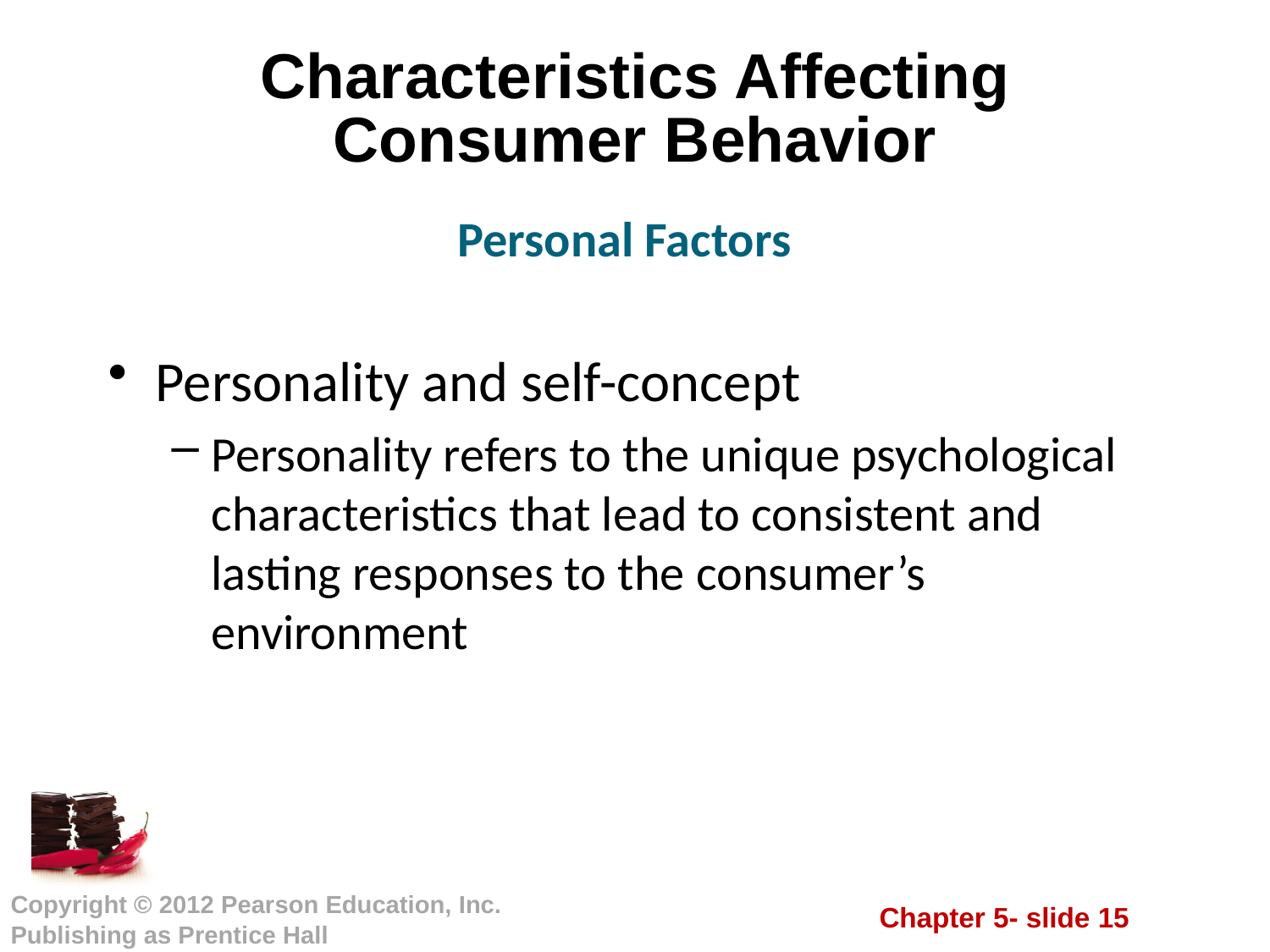

# Characteristics Affecting Consumer Behavior
Personal Factors

Personality and self-concept
Personality refers to the unique psychological characteristics that lead to consistent and lasting responses to the consumer’s environment